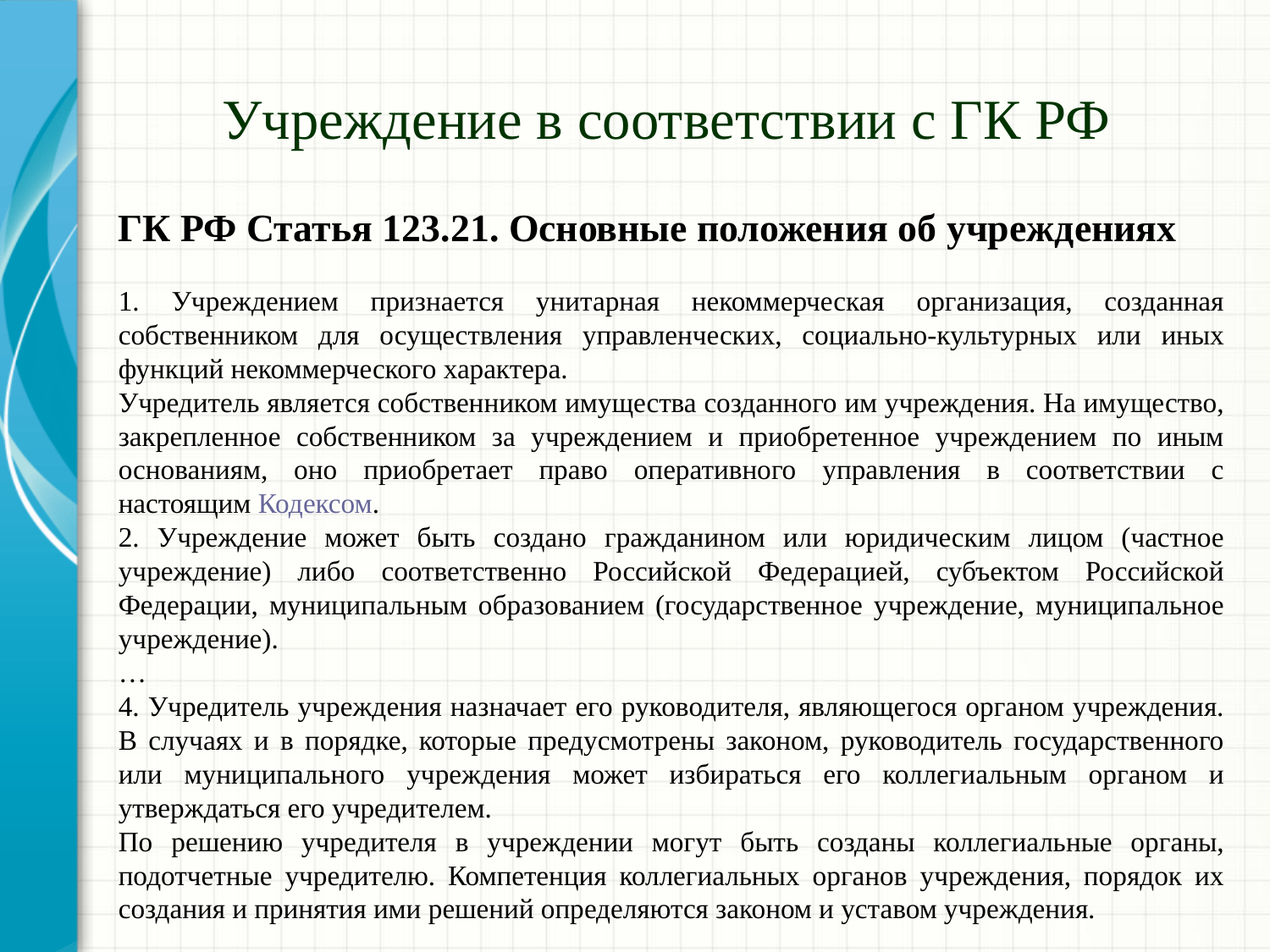

# Учреждение в соответствии с ГК РФ
ГК РФ Статья 123.21. Основные положения об учреждениях

1. Учреждением признается унитарная некоммерческая организация, созданная собственником для осуществления управленческих, социально-культурных или иных функций некоммерческого характера.
Учредитель является собственником имущества созданного им учреждения. На имущество, закрепленное собственником за учреждением и приобретенное учреждением по иным основаниям, оно приобретает право оперативного управления в соответствии с настоящим Кодексом.
2. Учреждение может быть создано гражданином или юридическим лицом (частное учреждение) либо соответственно Российской Федерацией, субъектом Российской Федерации, муниципальным образованием (государственное учреждение, муниципальное учреждение).
…
4. Учредитель учреждения назначает его руководителя, являющегося органом учреждения. В случаях и в порядке, которые предусмотрены законом, руководитель государственного или муниципального учреждения может избираться его коллегиальным органом и утверждаться его учредителем.
По решению учредителя в учреждении могут быть созданы коллегиальные органы, подотчетные учредителю. Компетенция коллегиальных органов учреждения, порядок их создания и принятия ими решений определяются законом и уставом учреждения.